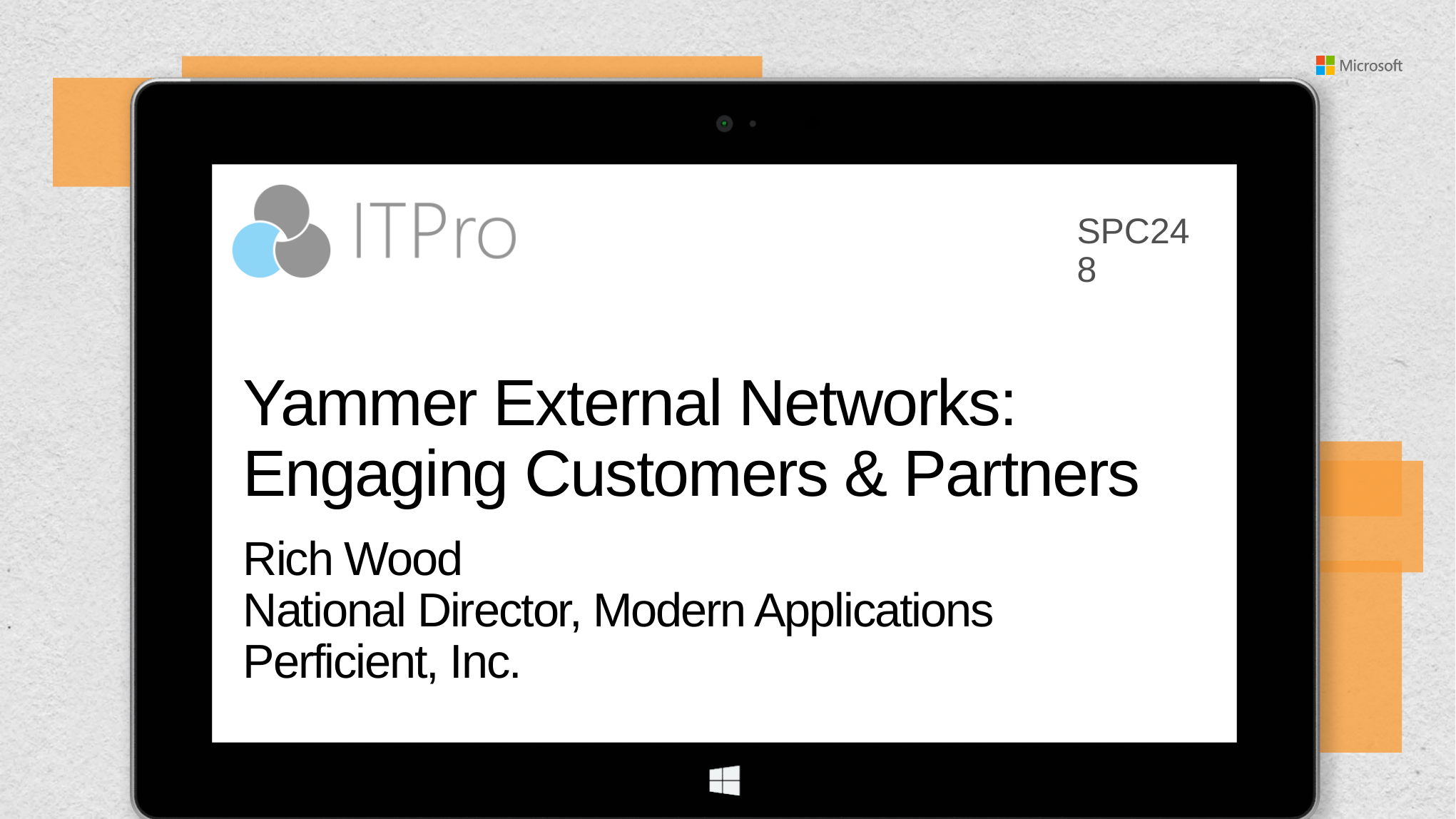

SPC248
# Yammer External Networks: Engaging Customers & Partners
Rich Wood
National Director, Modern Applications
Perficient, Inc.